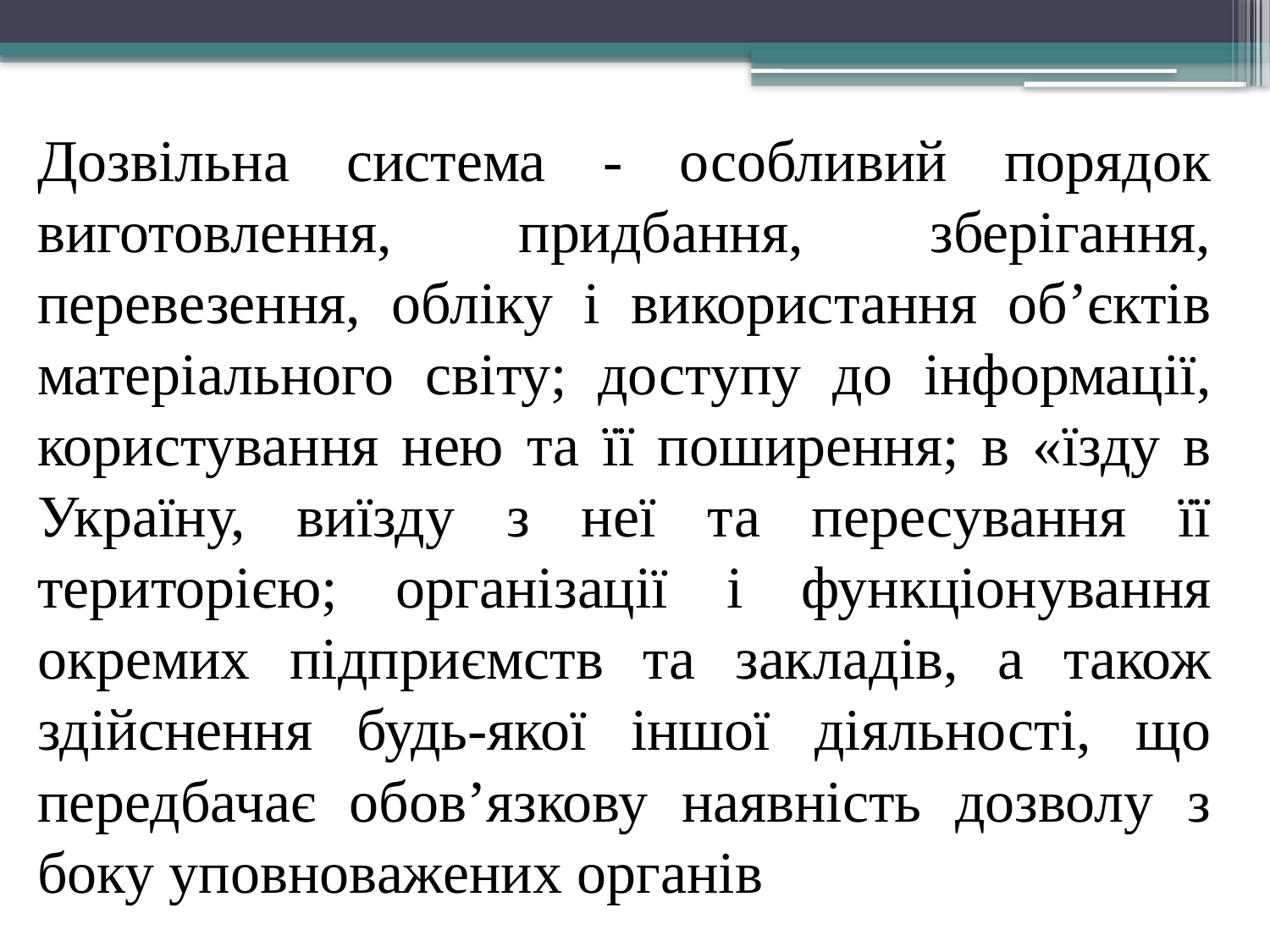

Дозвільна система - особливий порядок виготовлення, придбання, зберігання, перевезення, обліку і використання об’єктів матеріального світу; доступу до інформації, користування нею та її поширення; в «їзду в Україну, виїзду з неї та пересування її територією; організації і функціонування окремих підприємств та закладів, а також здійснення будь-якої іншої діяльності, що передбачає обов’язкову наявність дозволу з боку уповноважених органів